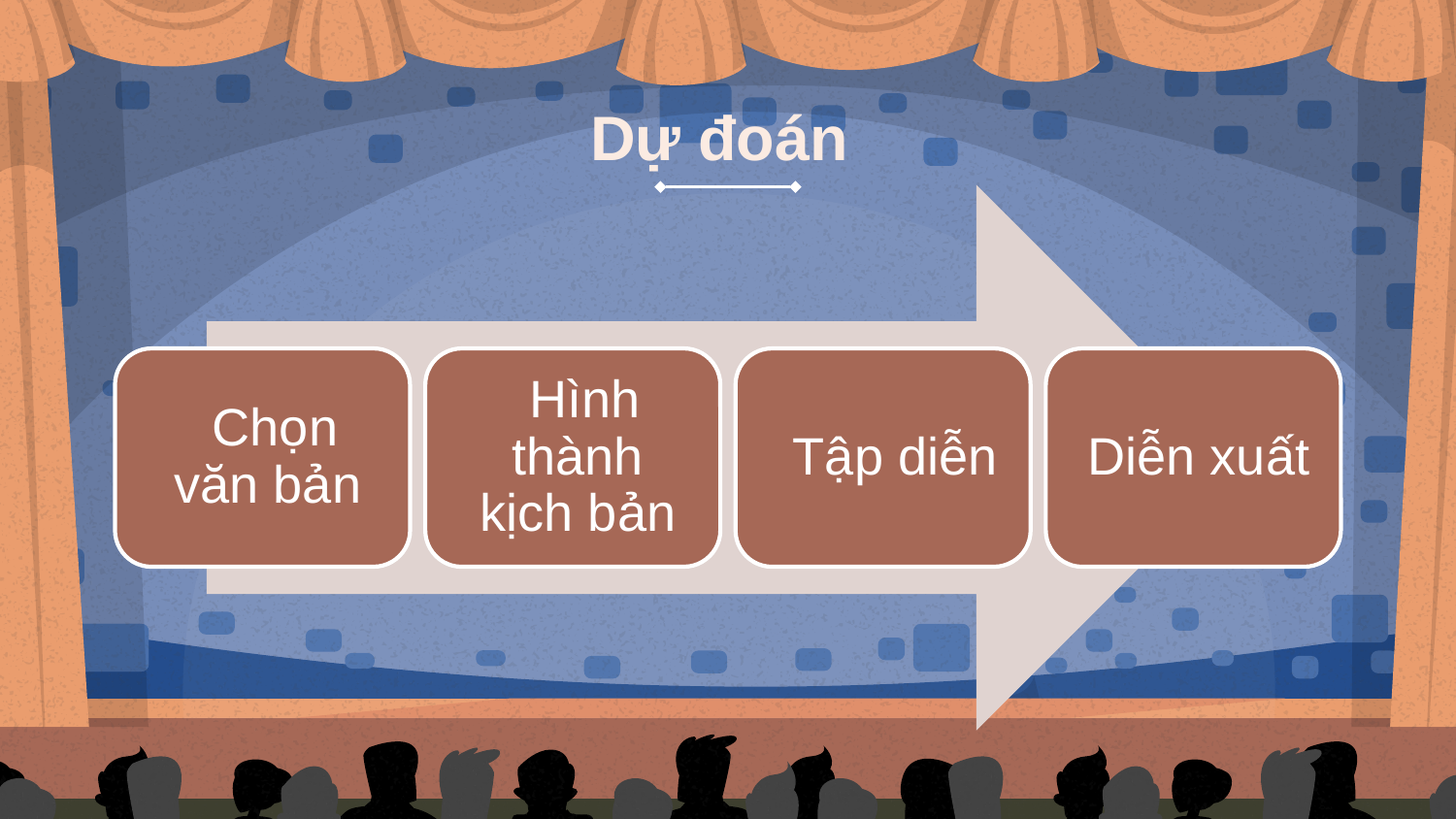

# Dự đoán
 Chọn văn bản
 Hình thành kịch bản
 Tập diễn
Diễn xuất